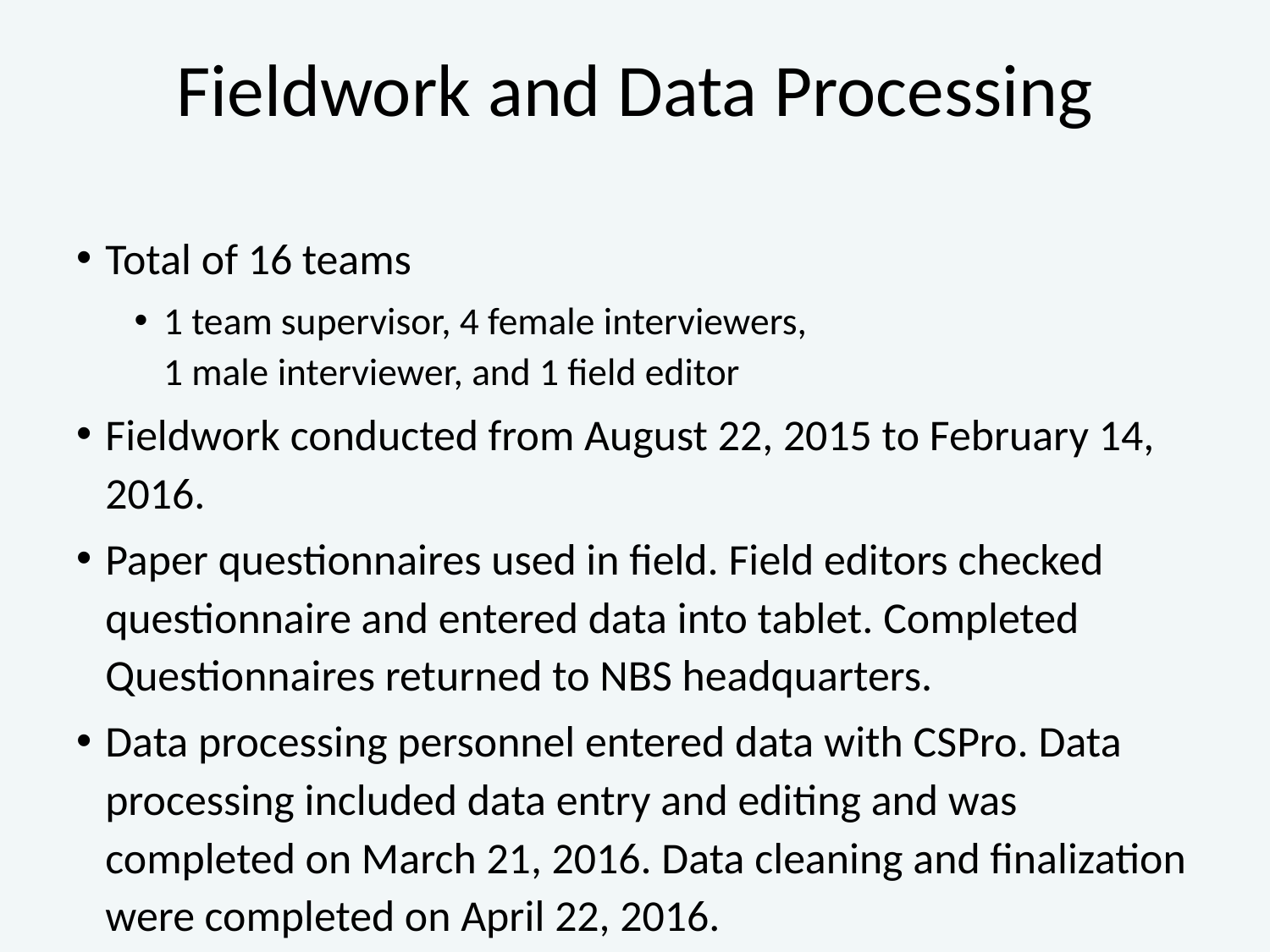

# Fieldwork and Data Processing
Total of 16 teams
1 team supervisor, 4 female interviewers,
1 male interviewer, and 1 field editor
Fieldwork conducted from August 22, 2015 to February 14, 2016.
Paper questionnaires used in field. Field editors checked questionnaire and entered data into tablet. Completed Questionnaires returned to NBS headquarters.
Data processing personnel entered data with CSPro. Data processing included data entry and editing and was completed on March 21, 2016. Data cleaning and finalization were completed on April 22, 2016.